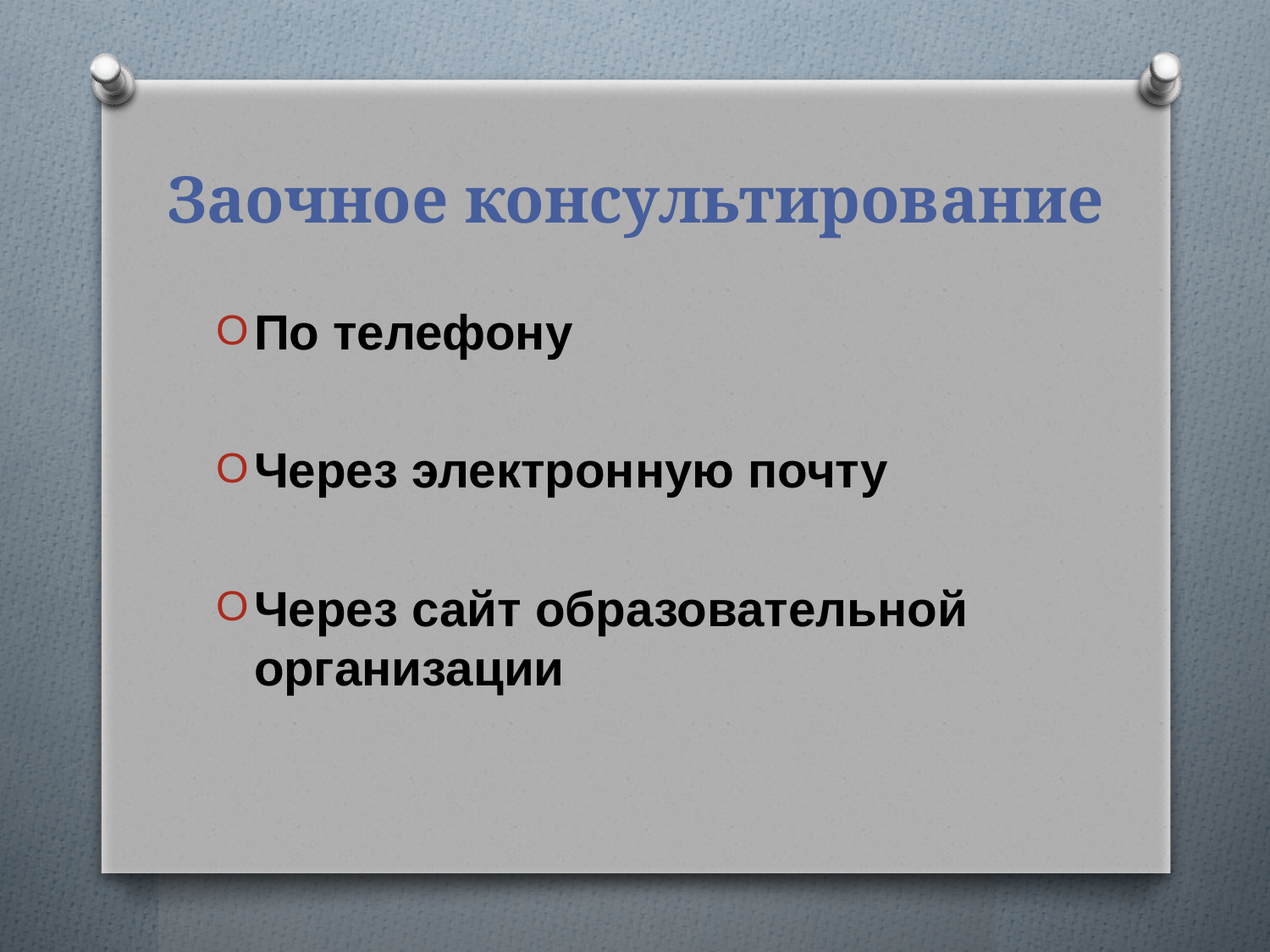

# Заочное консультирование
По телефону

Через электронную почту

Через сайт образовательной организации